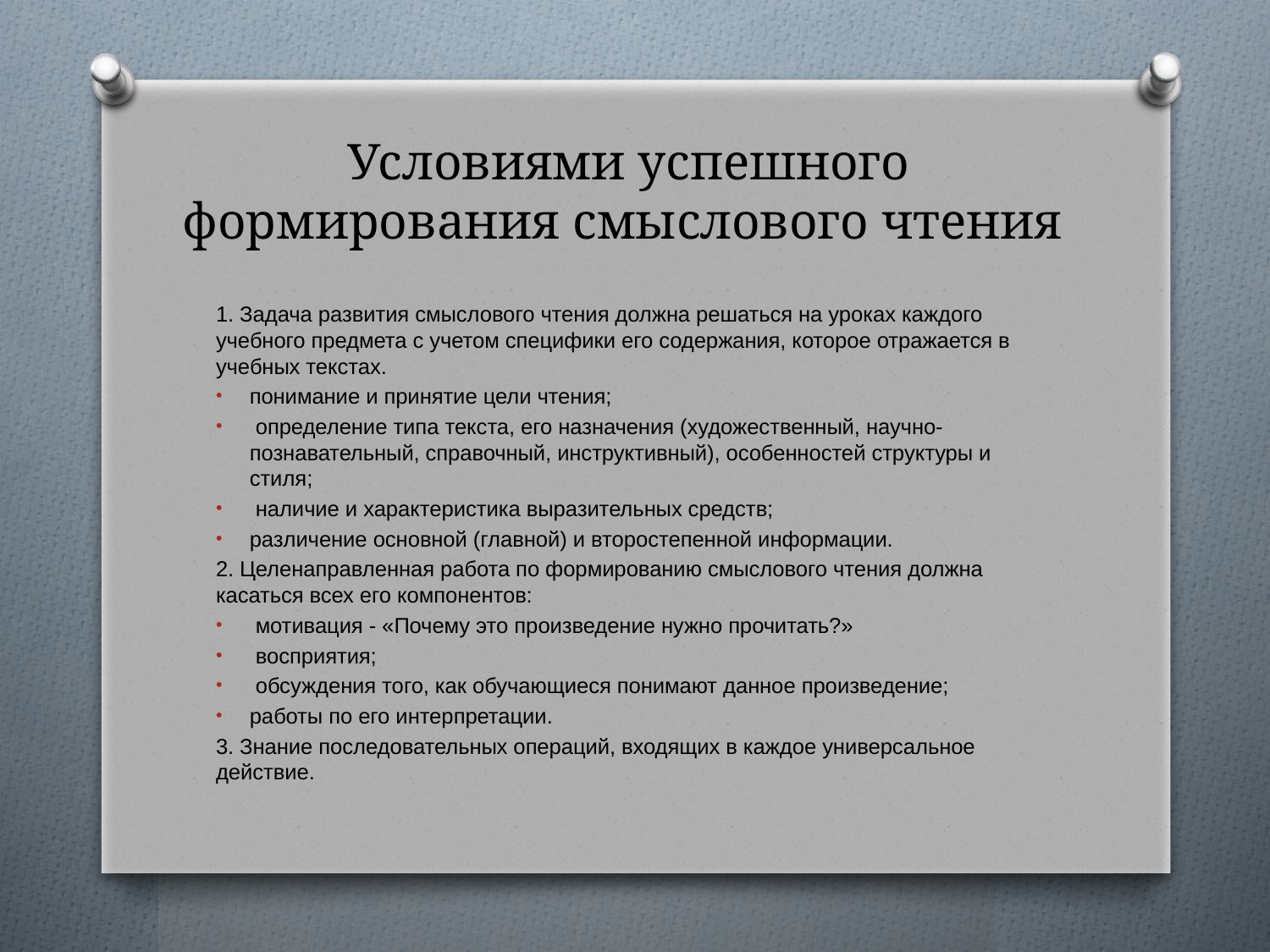

# Условиями успешного формирования смыслового чтения
1. Задача развития смыслового чтения должна решаться на уроках каждого учебного предмета с учетом специфики его содержания, которое отражается в учебных текстах.
понимание и принятие цели чтения;
 определение типа текста, его назначения (художественный, научно-познавательный, справочный, инструктивный), особенностей структуры и стиля;
 наличие и характеристика выразительных средств;
различение основной (главной) и второстепенной информации.
2. Целенаправленная работа по формированию смыслового чтения должна касаться всех его компонентов:
 мотивация - «Почему это произведение нужно прочитать?»
 восприятия;
 обсуждения того, как обучающиеся понимают данное произведение;
работы по его интерпретации.
3. Знание последовательных операций, входящих в каждое универсальное действие.